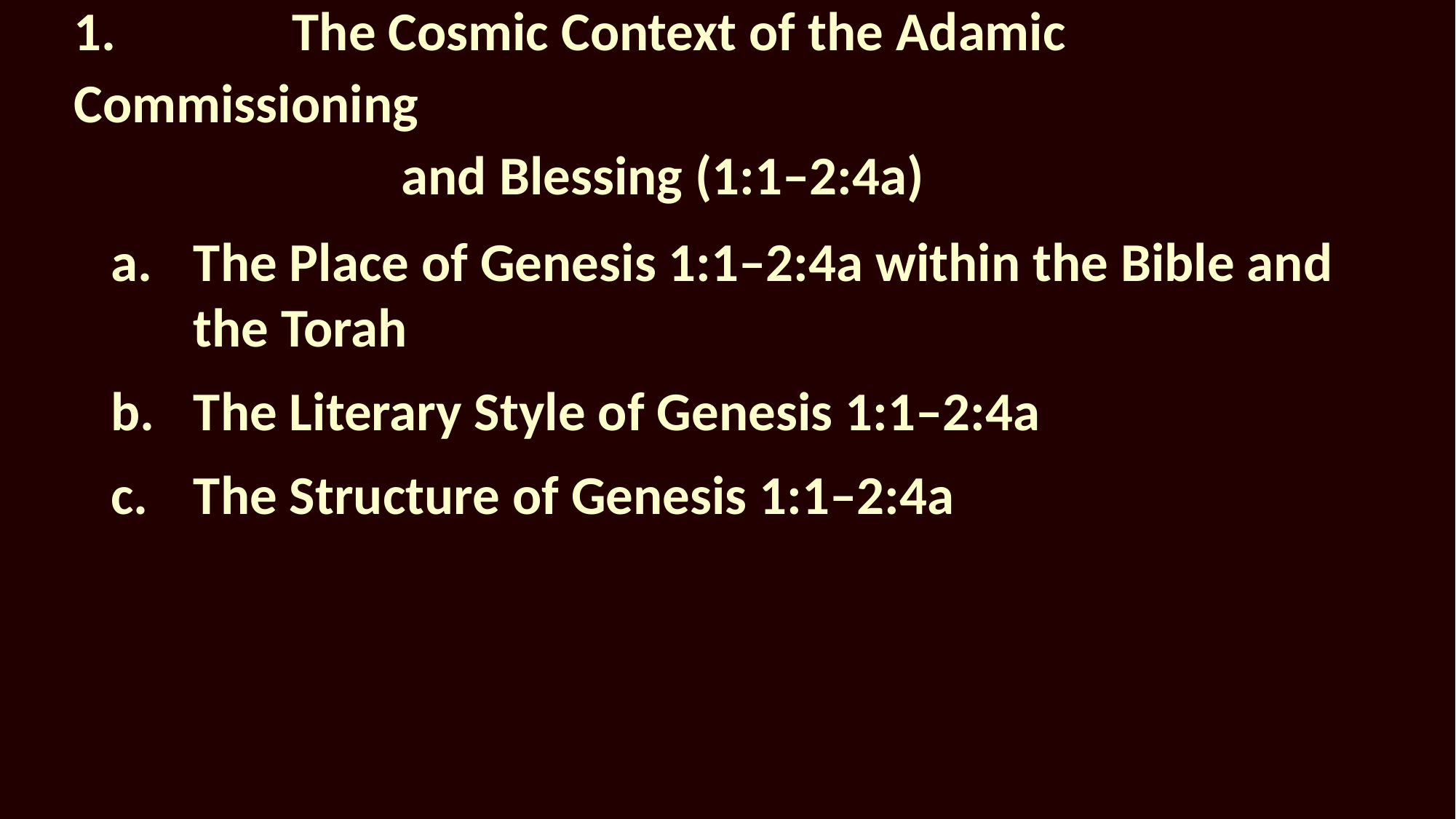

# 1.		The Cosmic Context of the Adamic Commissioning and Blessing (1:1–2:4a)
The Place of Genesis 1:1–2:4a within the Bible and the Torah
The Literary Style of Genesis 1:1–2:4a
The Structure of Genesis 1:1–2:4a